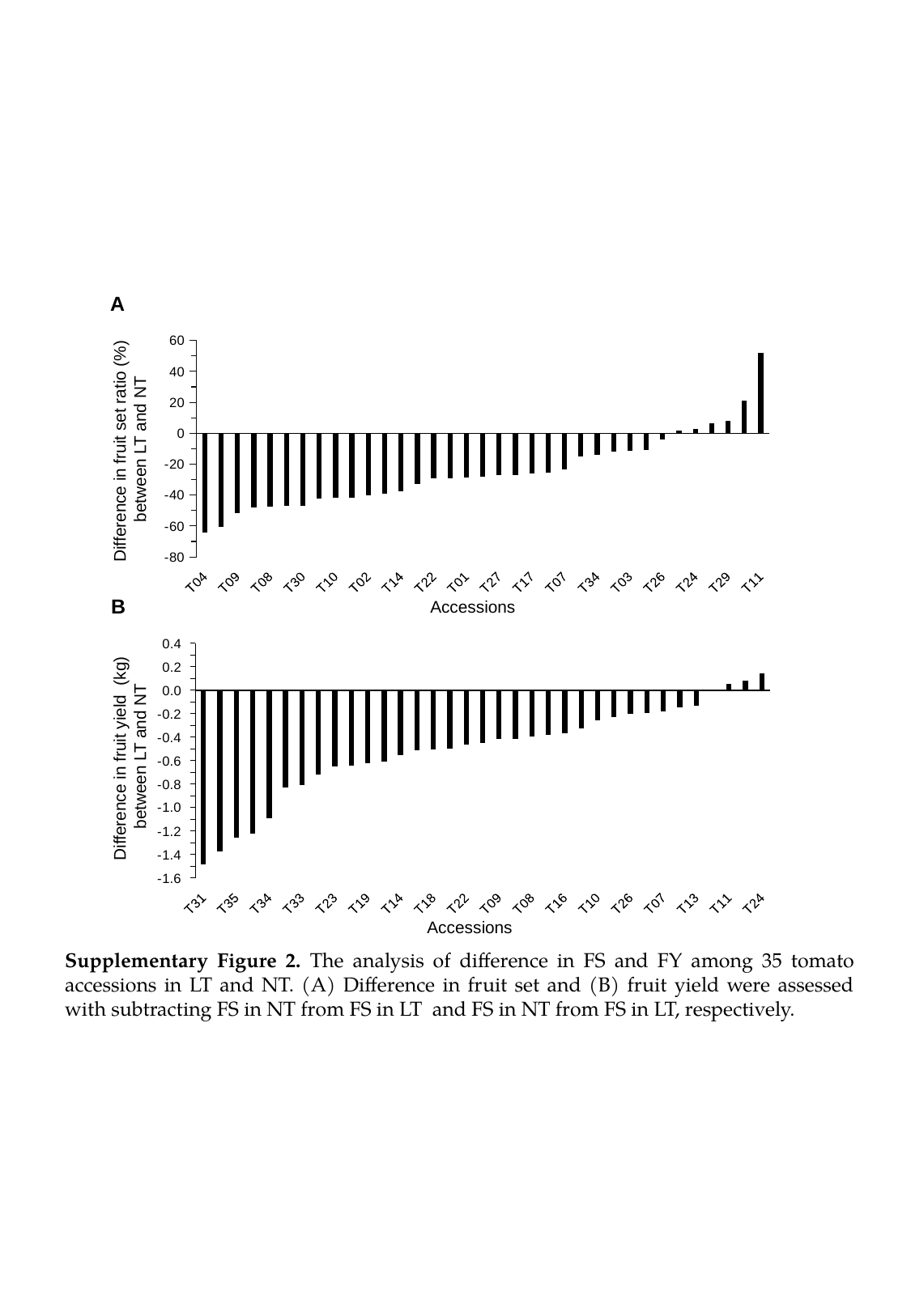

A
Difference in fruit set ratio (%)
between LT and NT

### Chart

| Category |  |
|---|---|
| T04 | -64.00213675213675 |
| T20 | -60.54407398157399 |
| T09 | -51.456731177319405 |
| T31 | -48.26681998556998 |
| T08 | -47.48881673881674 |
| T35 | -47.013888888888886 |
| T30 | -46.86813734511103 |
| T16 | -42.058430142768 |
| T10 | -41.9251708493001 |
| T15 | -41.84094191195745 |
| T02 | -40.23881618963756 |
| T21 | -39.22831184579631 |
| T14 | -37.74604929384341 |
| T18 | -33.01280667087845 |
| T22 | -29.323127206253925 |
| T33 | -29.2 |
| T01 | -28.627719502719508 |
| T32 | -28.000000000000004 |
| T27 | -27.35591908091908 |
| T19 | -27.27307082157507 |
| T17 | -26.234773802325485 |
| T12 | -25.351589381236792 |
| T07 | -23.358219012340534 |
| T25 | -15.210662692570583 |
| T34 | -13.918215771156948 |
| T28 | -11.757305194805197 |
| T03 | -11.315628815628815 |
| T05 | -10.755847162097165 |
| T26 | -3.9969002800072406 |
| T06 | 1.7705410924644767 |
| T24 | 2.7083333333333335 |
| T23 | 6.6359890109890145 |
| T29 | 8.110161443494777 |
| T13 | 20.988455988455982 |
| T11 | 52.079281829281825 |
B
Accessions
Difference in fruit yield  (kg)
between LT and NT

### Chart

| Category |  |
|---|---|
| T31 | -1.4816666666666667 |
| T15 | -1.3733333333333333 |
| T35 | -1.25666666666667 |
| T30 | -1.2191666666666667 |
| T34 | -1.0946666666666667 |
| T21 | -0.8320000000000001 |
| T33 | -0.81 |
| T04 | -0.72 |
| T23 | -0.6483333333333334 |
| T05 | -0.6449999999999998 |
| T19 | -0.6206666666666667 |
| T27 | -0.6069999999999999 |
| T14 | -0.5503333333333335 |
| T25 | -0.5080000000000001 |
| T18 | -0.5039999999999999 |
| T32 | -0.49999999999999994 |
| T22 | -0.4616666666666667 |
| T12 | -0.4475 |
| T09 | -0.41433333333333333 |
| T06 | -0.41133333333333333 |
| T08 | -0.3953333333333334 |
| T17 | -0.37958333333333333 |
| T16 | -0.36958333333333343 |
| T03 | -0.32666666666666666 |
| T10 | -0.2575 |
| T20 | -0.22999999999999998 |
| T26 | -0.20166666666666663 |
| T01 | -0.194 |
| T07 | -0.17666666666666667 |
| T28 | -0.14533333333333334 |
| T13 | -0.12900000000000003 |
| T29 | 0.0016666666666666774 |
| T11 | 0.05333333333333329 |
| T02 | 0.08266666666666667 |
| T24 | 0.14666666666666667 |
Accessions
Supplementary Figure 2. The analysis of difference in FS and FY among 35 tomato accessions in LT and NT. (A) Difference in fruit set and (B) fruit yield were assessed with subtracting FS in NT from FS in LT  and FS in NT from FS in LT, respectively.